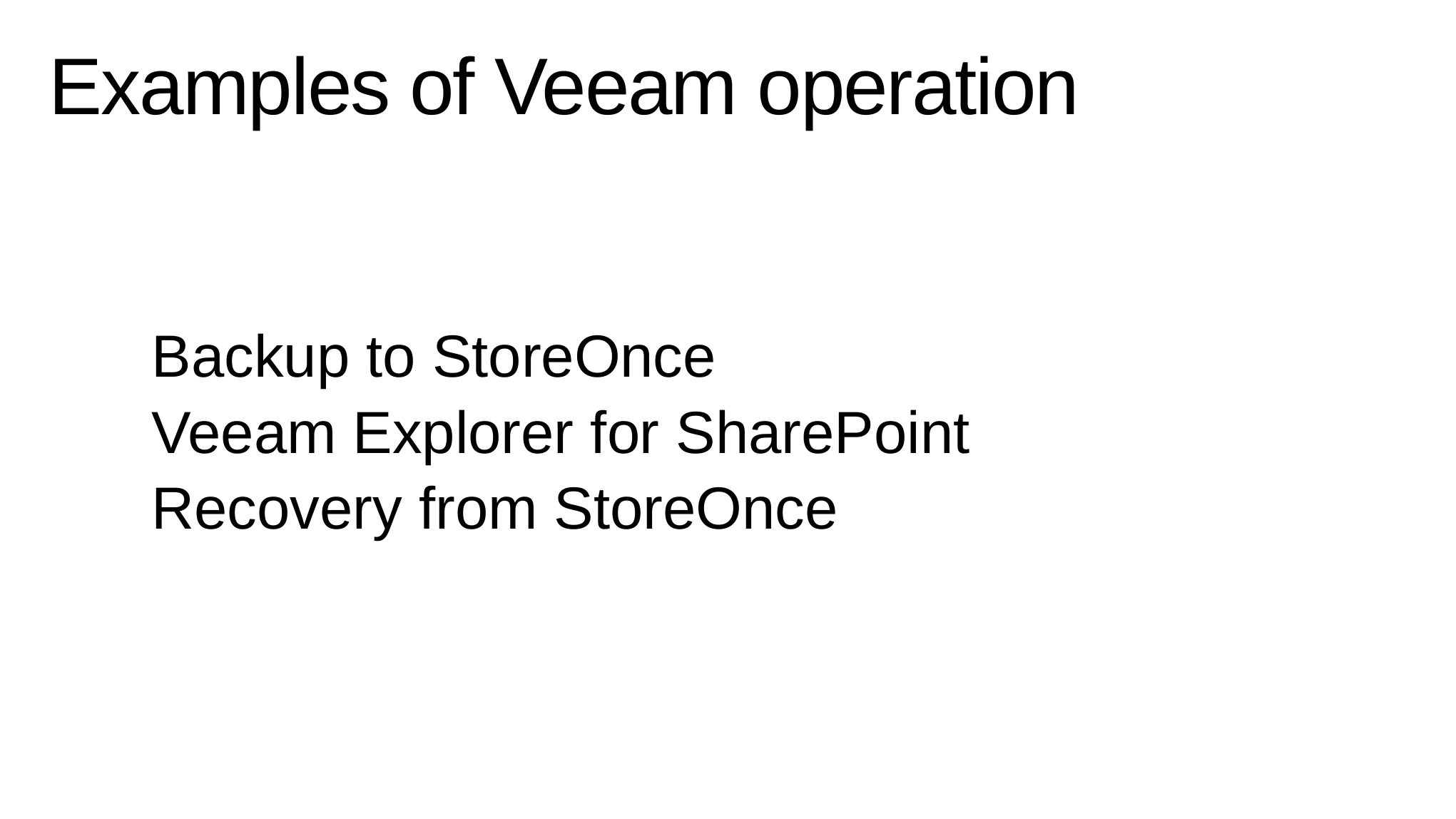

# Examples of Veeam operation
Backup to StoreOnce
Veeam Explorer for SharePoint
Recovery from StoreOnce